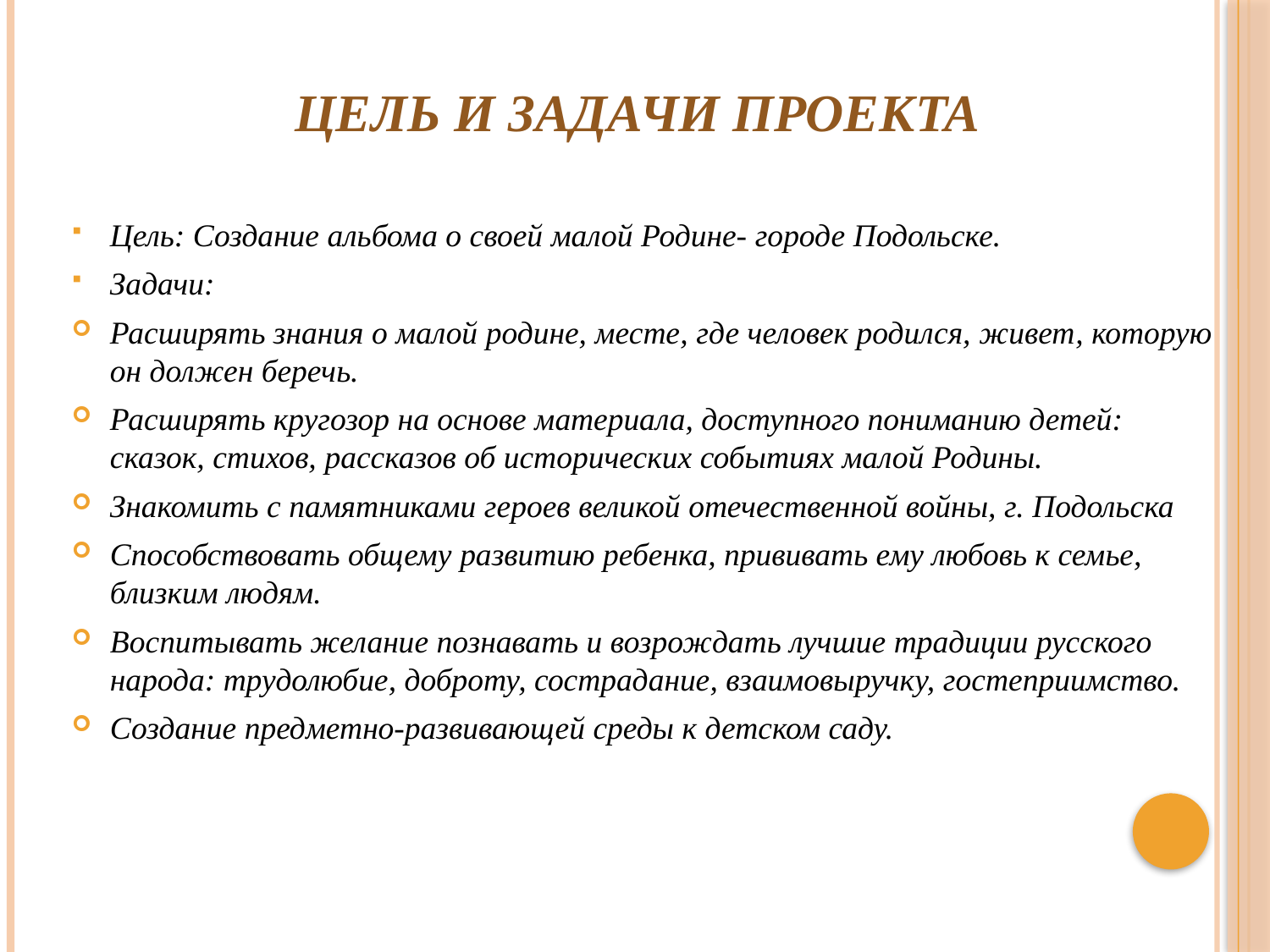

# Цель и задачи проекта
Цель: Создание альбома о своей малой Родине- городе Подольске.
Задачи:
Расширять знания о малой родине, месте, где человек родился, живет, которую он должен беречь.
Расширять кругозор на основе материала, доступного пониманию детей: сказок, стихов, рассказов об исторических событиях малой Родины.
Знакомить с памятниками героев великой отечественной войны, г. Подольска
Способствовать общему развитию ребенка, прививать ему любовь к семье, близким людям.
Воспитывать желание познавать и возрождать лучшие традиции русского народа: трудолюбие, доброту, сострадание, взаимовыручку, гостеприимство.
Создание предметно-развивающей среды к детском саду.